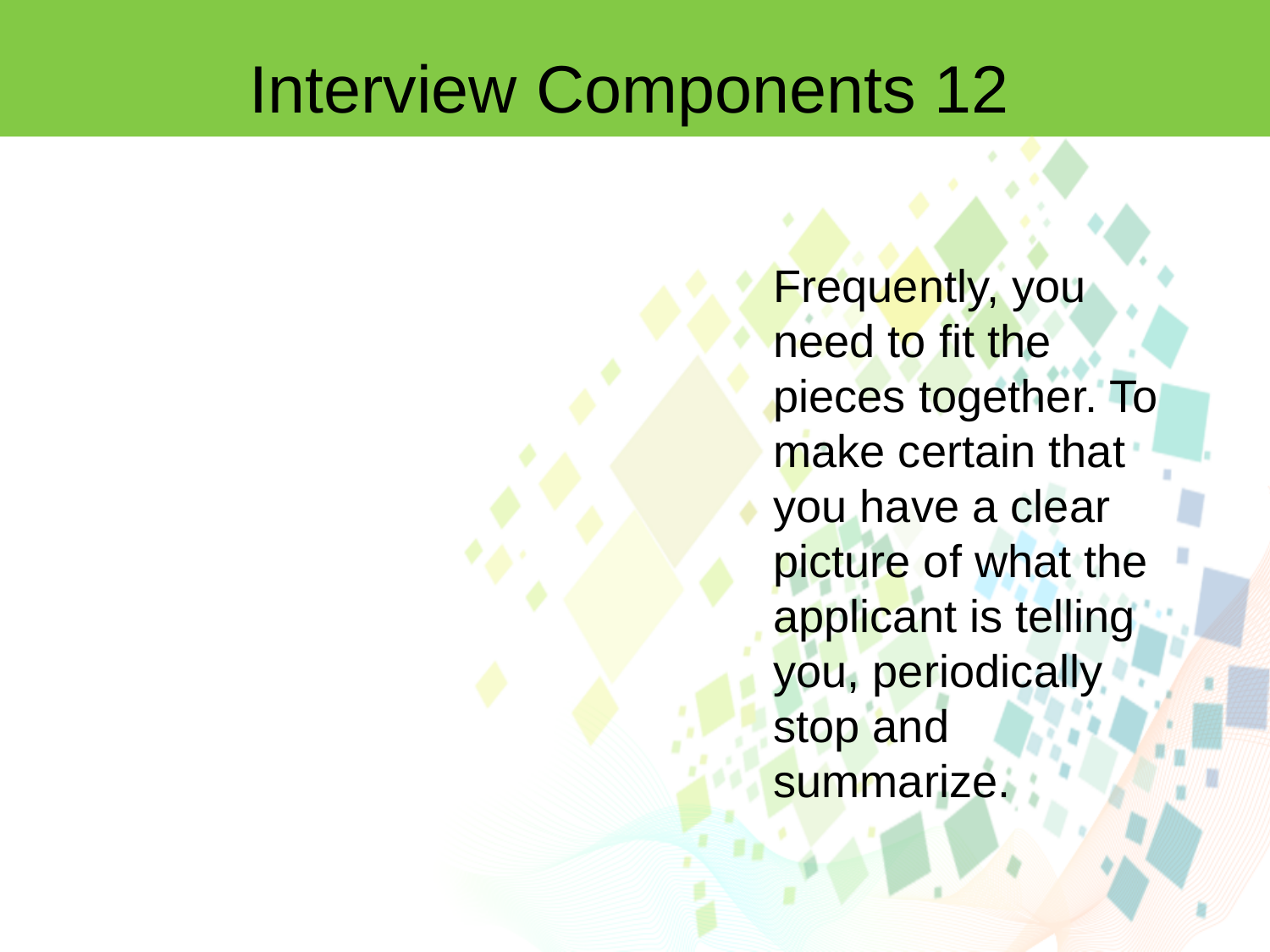

Interview Components 12
Frequently, you need to fit the pieces together. To make certain that you have a clear picture of what the applicant is telling you, periodically stop and summarize.